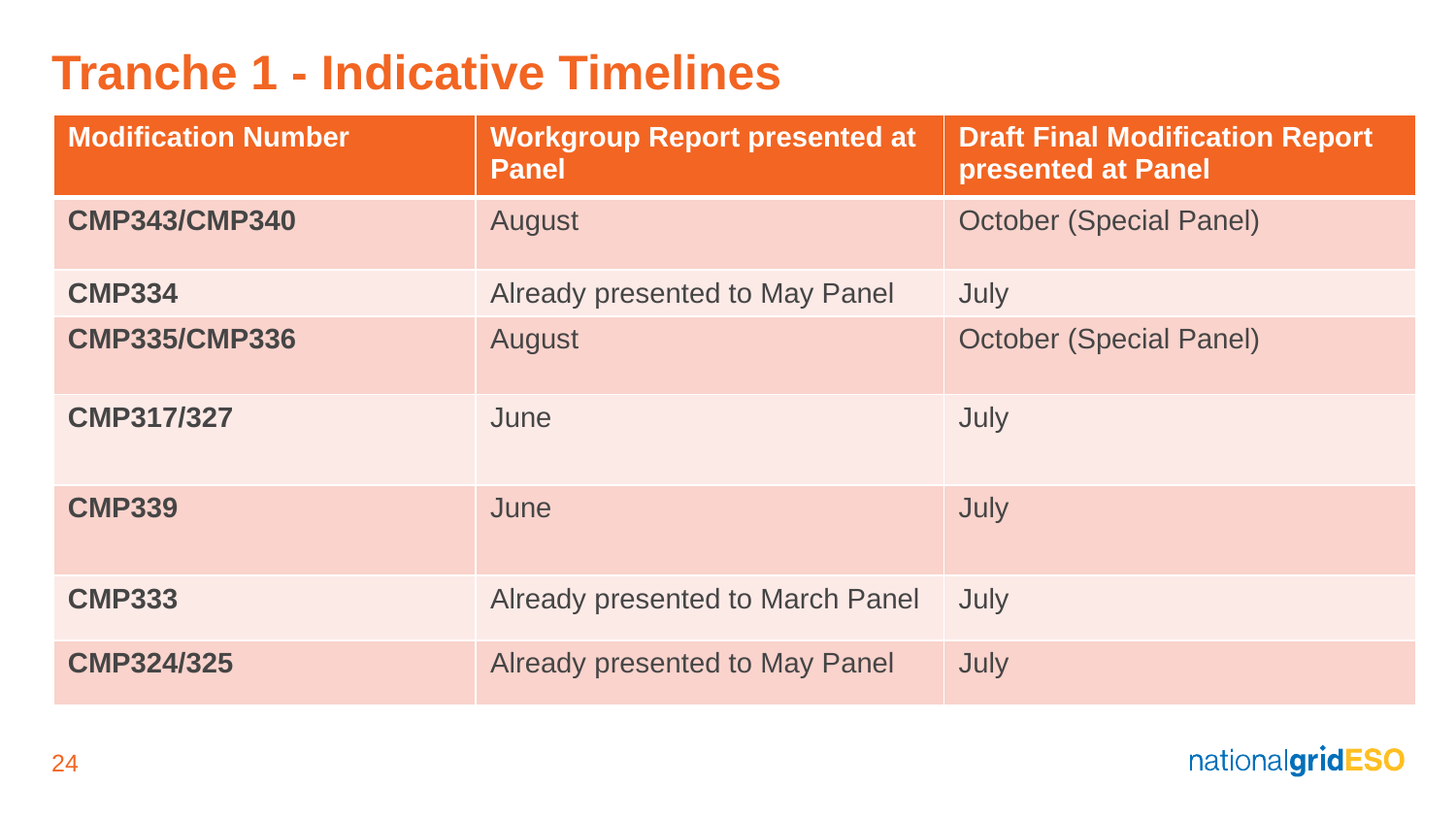

# Tranche 1 - Indicative Timelines
| Modification Number | Workgroup Report presented at Panel | Draft Final Modification Report presented at Panel |
| --- | --- | --- |
| CMP343/CMP340 | August | October (Special Panel) |
| CMP334 | Already presented to May Panel | July |
| CMP335/CMP336 | August | October (Special Panel) |
| CMP317/327 | June | July |
| CMP339 | June | July |
| CMP333 | Already presented to March Panel | July |
| CMP324/325 | Already presented to May Panel | July |